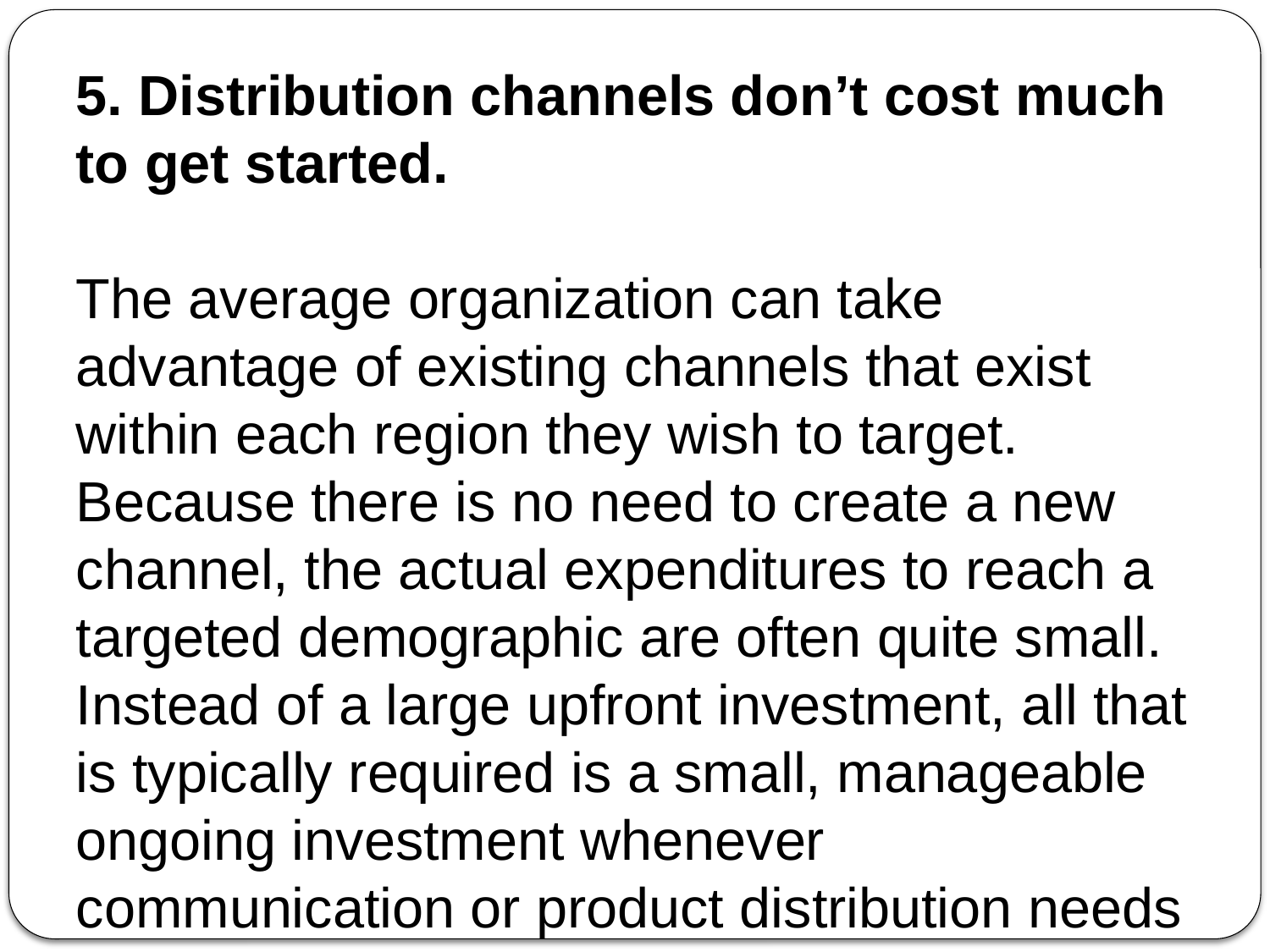

5. Distribution channels don’t cost much to get started.
The average organization can take advantage of existing channels that exist within each region they wish to target. Because there is no need to create a new channel, the actual expenditures to reach a targeted demographic are often quite small. Instead of a large upfront investment, all that is typically required is a small, manageable ongoing investment whenever communication or product distribution needs to happen.